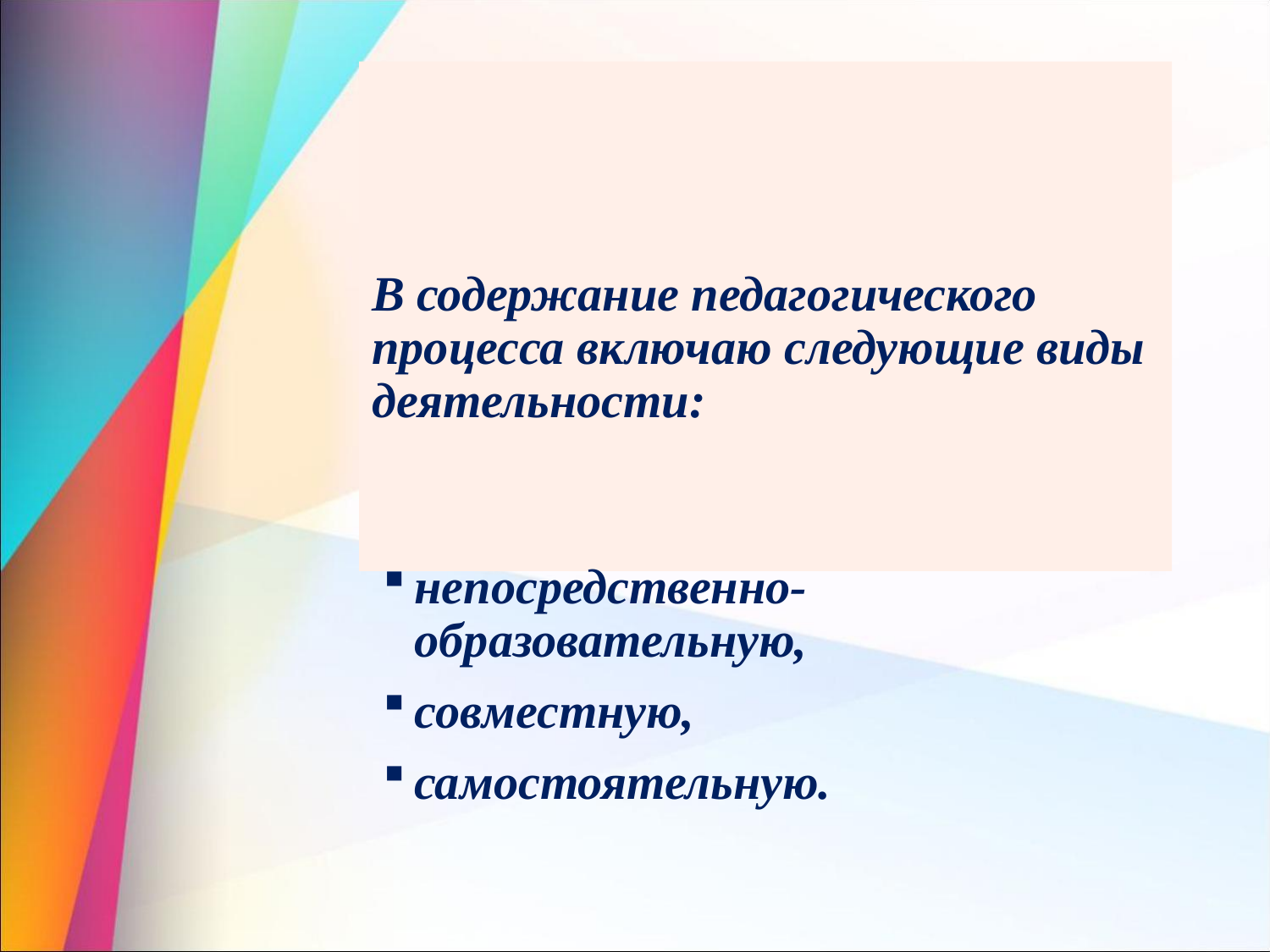

# В содержание педагогического процесса включаю следующие виды деятельности:
непосредственно-образовательную,
совместную,
самостоятельную.